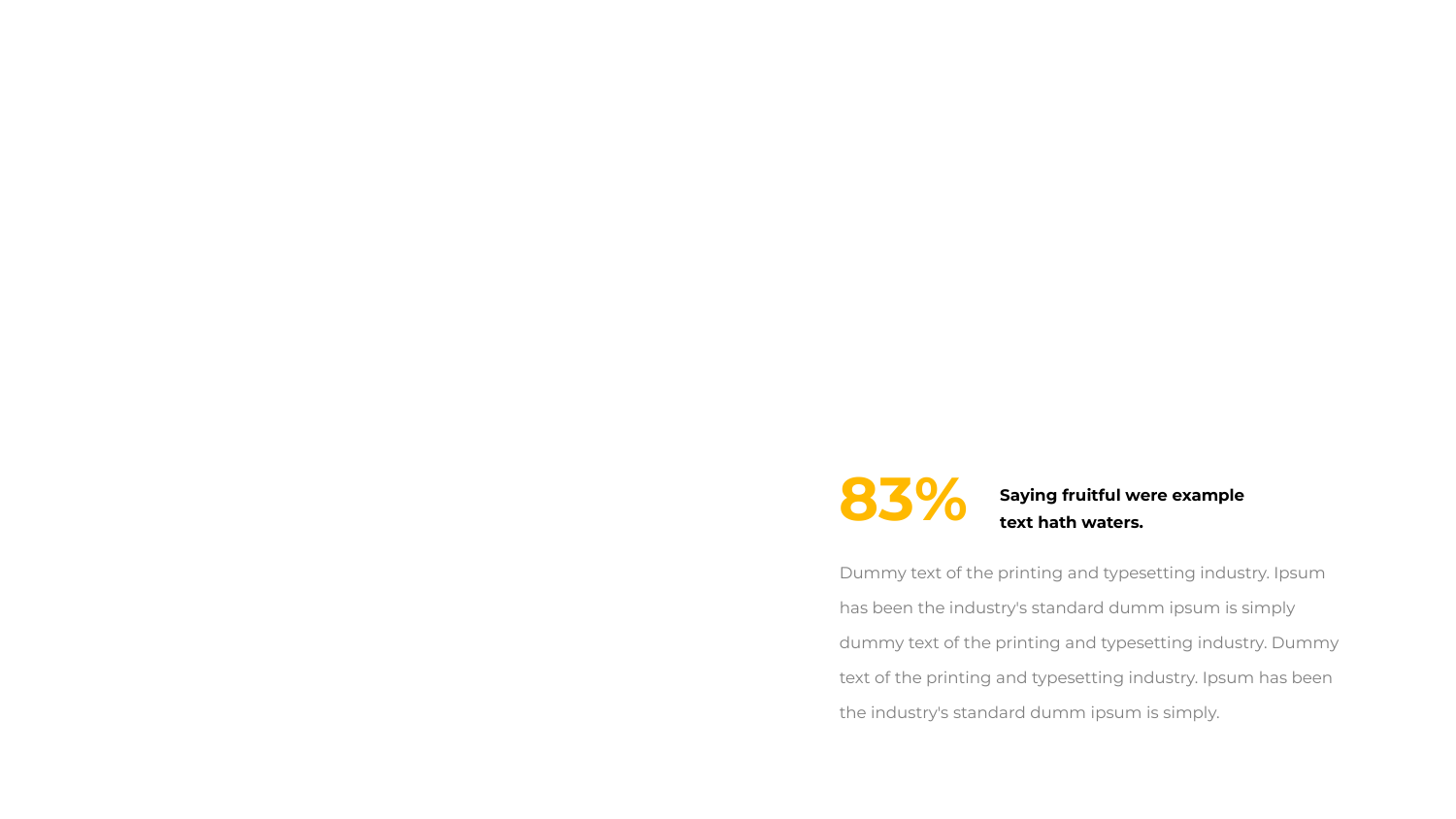

83%
Saying fruitful were example text hath waters.
Dummy text of the printing and typesetting industry. Ipsum has been the industry's standard dumm ipsum is simply dummy text of the printing and typesetting industry. Dummy text of the printing and typesetting industry. Ipsum has been the industry's standard dumm ipsum is simply.